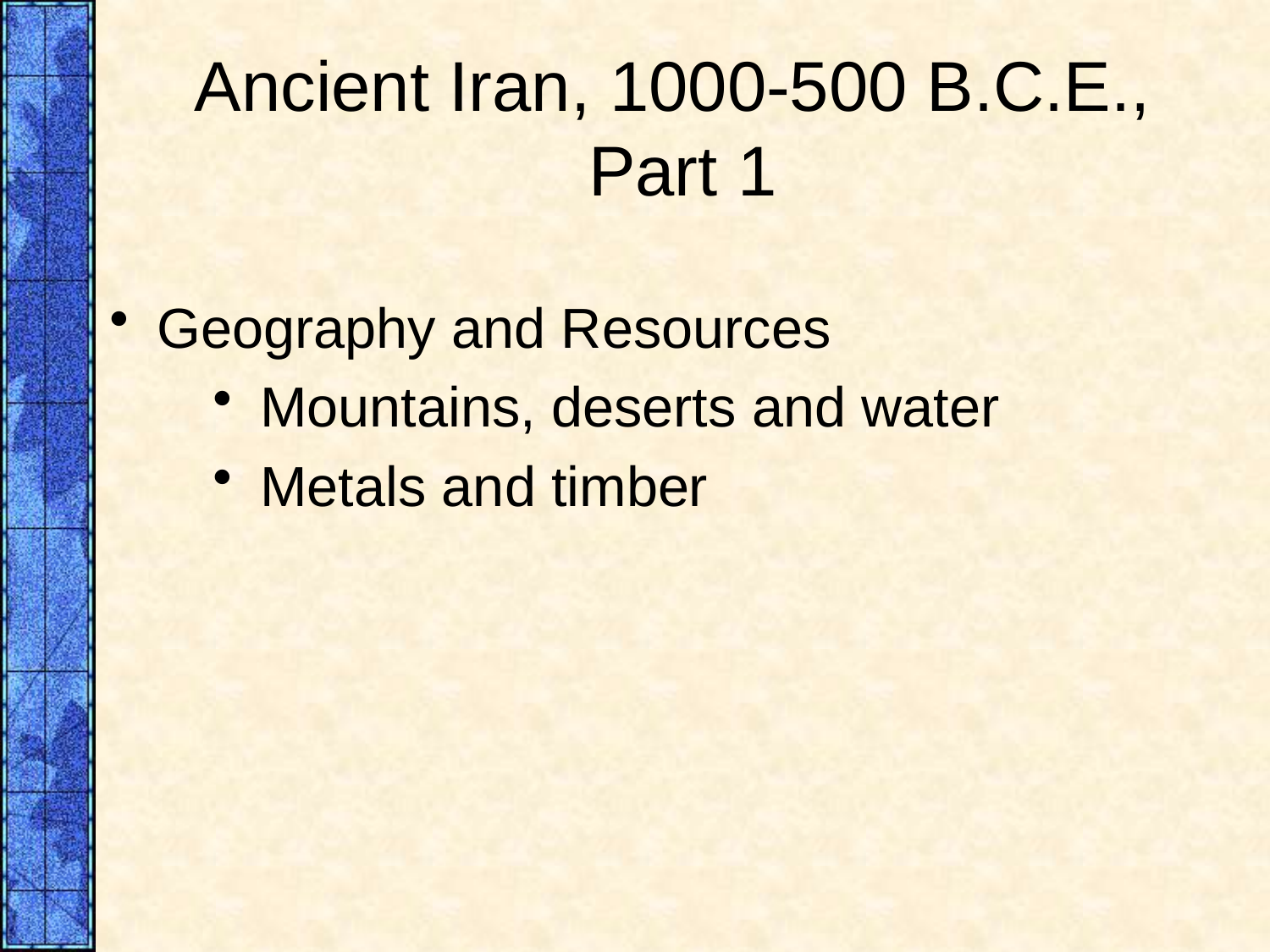

# Ancient Iran, 1000-500 B.C.E., Part 1
Geography and Resources
Mountains, deserts and water
Metals and timber